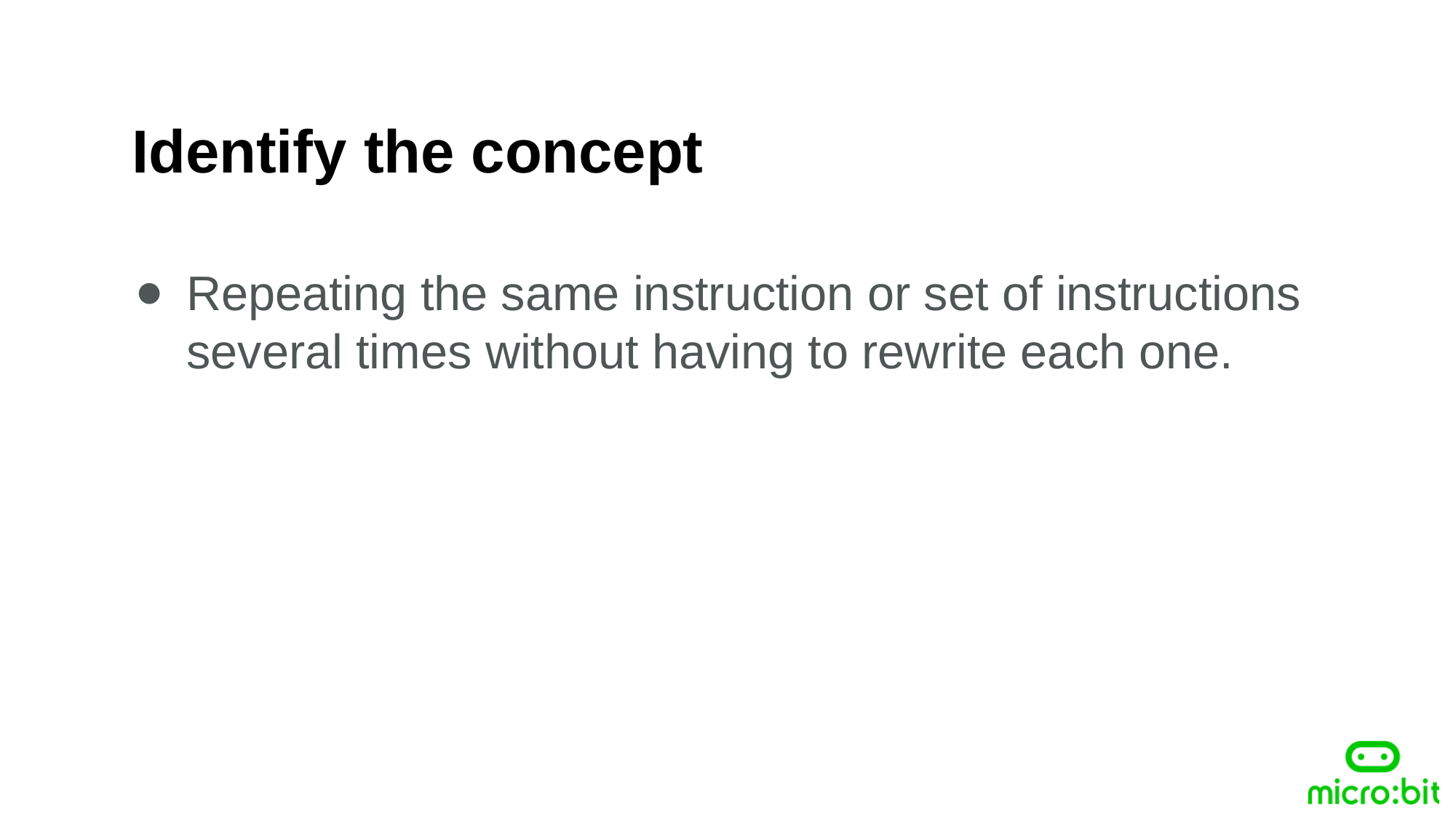

Identify the concept

Repeating the same instruction or set of instructions several times without having to rewrite each one.